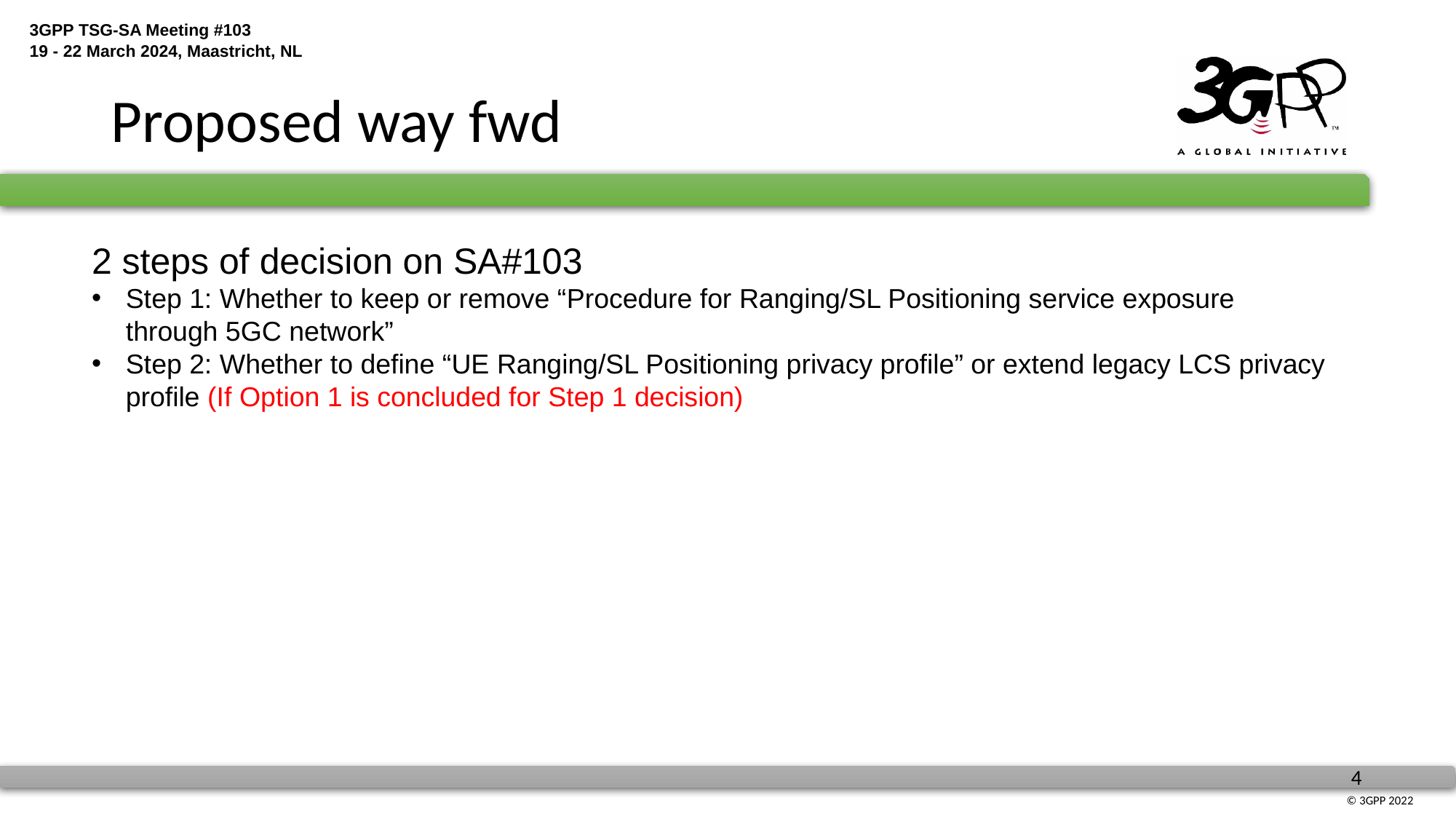

# Proposed way fwd
2 steps of decision on SA#103
Step 1: Whether to keep or remove “Procedure for Ranging/SL Positioning service exposure through 5GC network”
Step 2: Whether to define “UE Ranging/SL Positioning privacy profile” or extend legacy LCS privacy profile (If Option 1 is concluded for Step 1 decision)